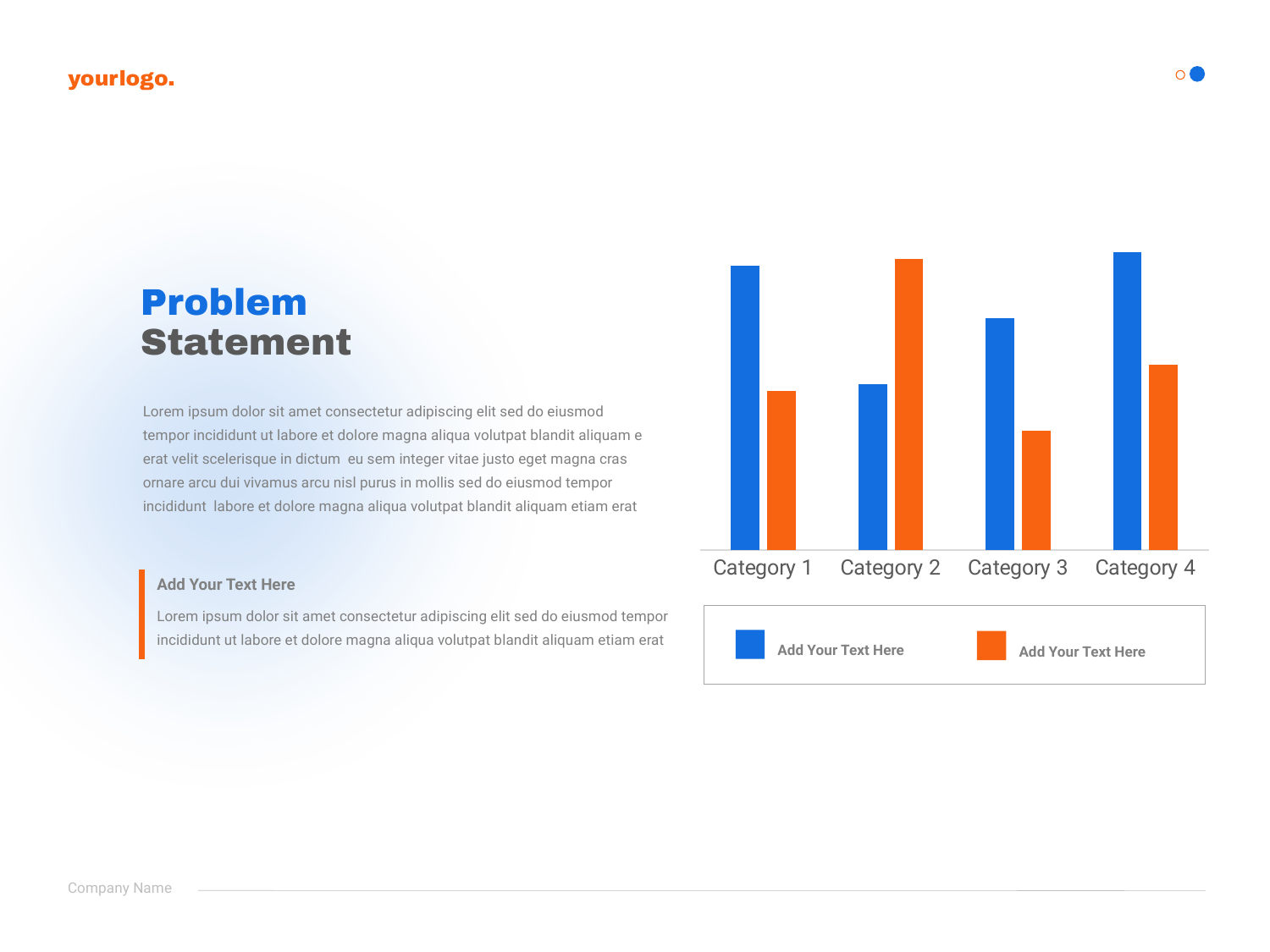

### Chart

| Category | Series 1 | Series 2 |
|---|---|---|
| Category 1 | 4.3 | 2.4 |
| Category 2 | 2.5 | 4.4 |
| Category 3 | 3.5 | 1.8 |
| Category 4 | 4.5 | 2.8 |
# Problem Statement
Lorem ipsum dolor sit amet consectetur adipiscing elit sed do eiusmod tempor incididunt ut labore et dolore magna aliqua volutpat blandit aliquam e erat velit scelerisque in dictum  eu sem integer vitae justo eget magna cras ornare arcu dui vivamus arcu nisl purus in mollis sed do eiusmod tempor incididunt  labore et dolore magna aliqua volutpat blandit aliquam etiam erat
Add Your Text Here
Lorem ipsum dolor sit amet consectetur adipiscing elit sed do eiusmod tempor incididunt ut labore et dolore magna aliqua volutpat blandit aliquam etiam erat

Add Your Text Here

Add Your Text Here